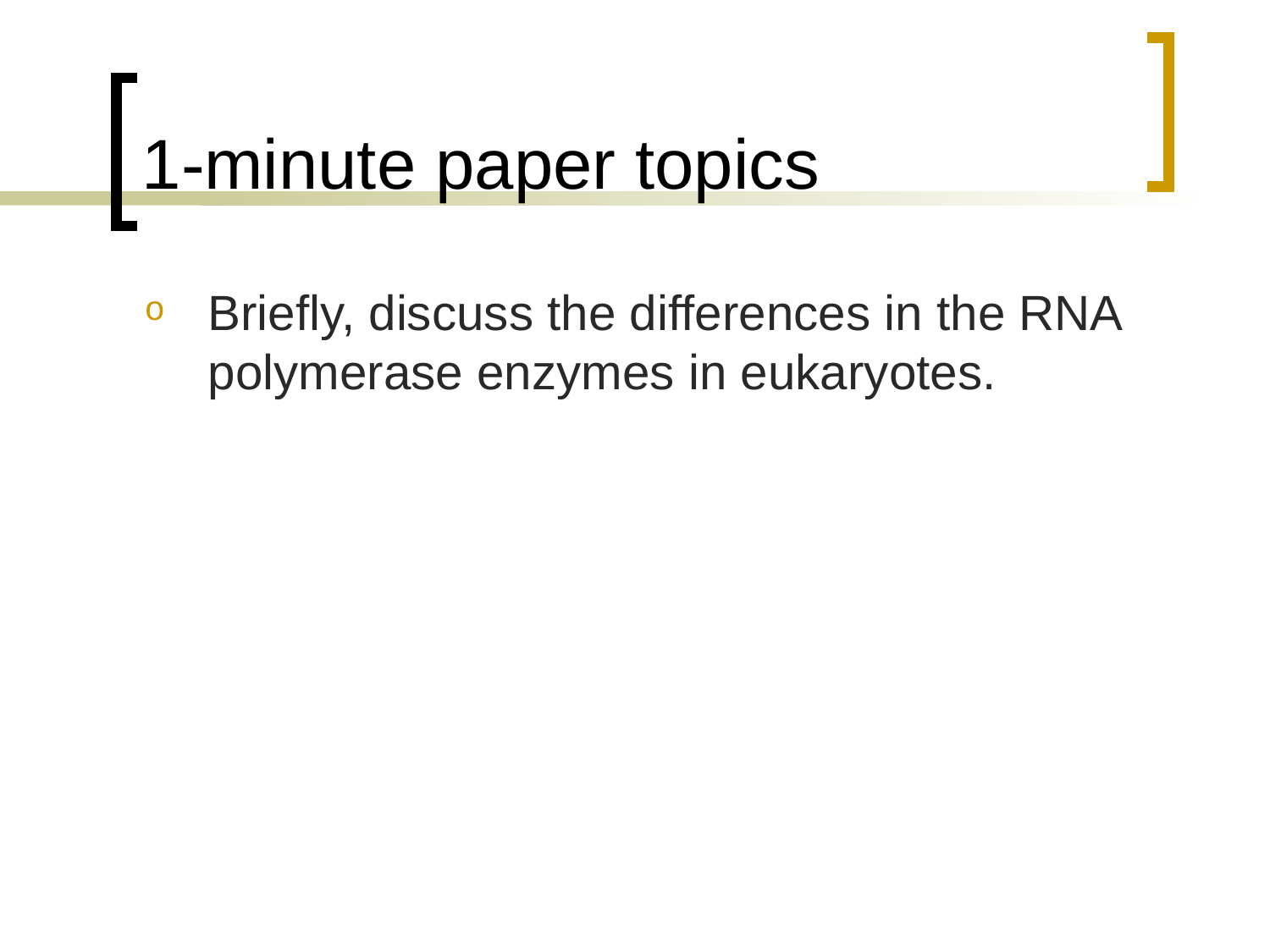

# 1-minute paper topics
Briefly, discuss the differences in the RNA polymerase enzymes in eukaryotes.